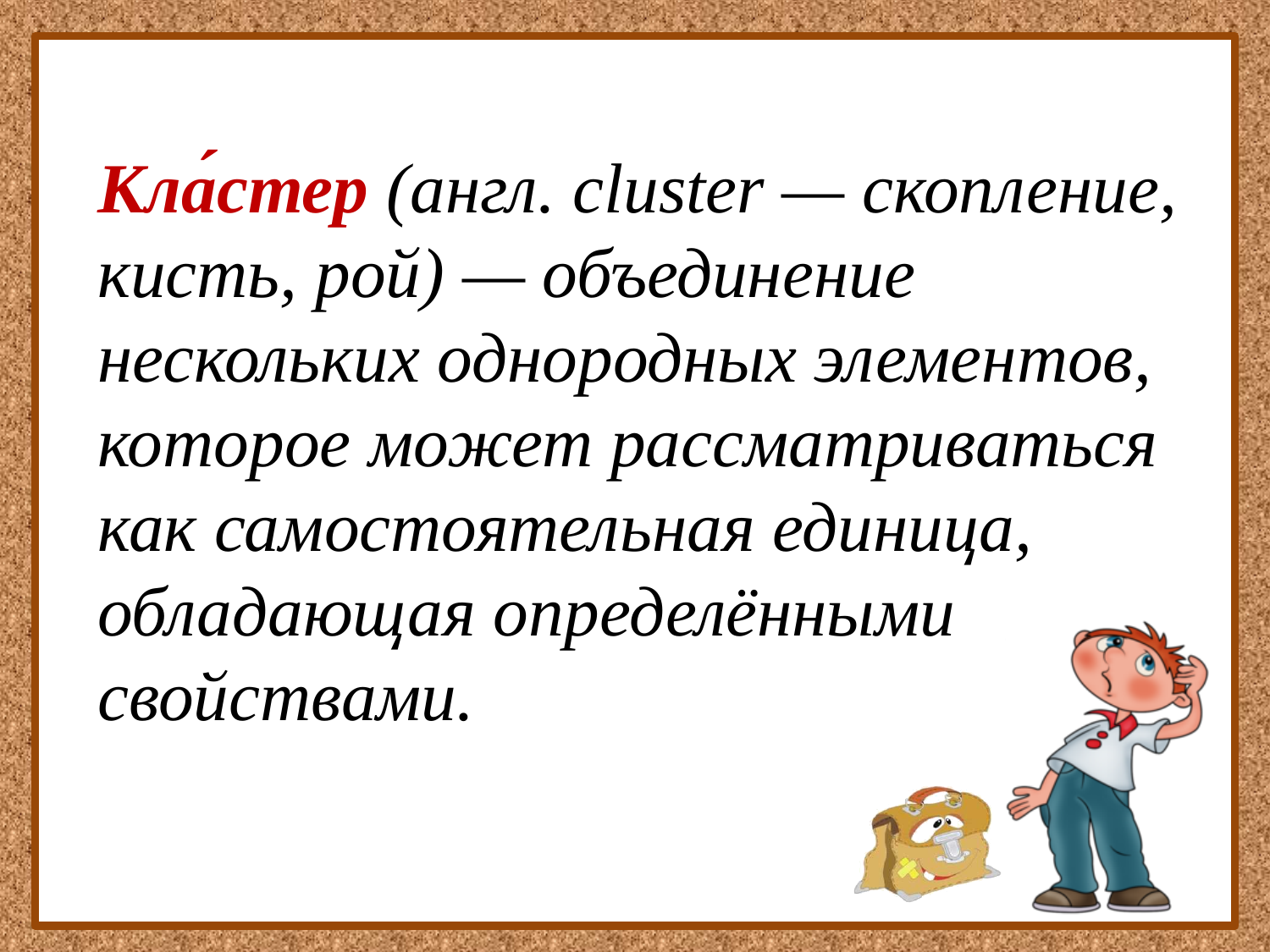

Кла́стер (англ. cluster — скопление, кисть, рой) — объединение нескольких однородных элементов, которое может рассматриваться как самостоятельная единица, обладающая определёнными свойствами.